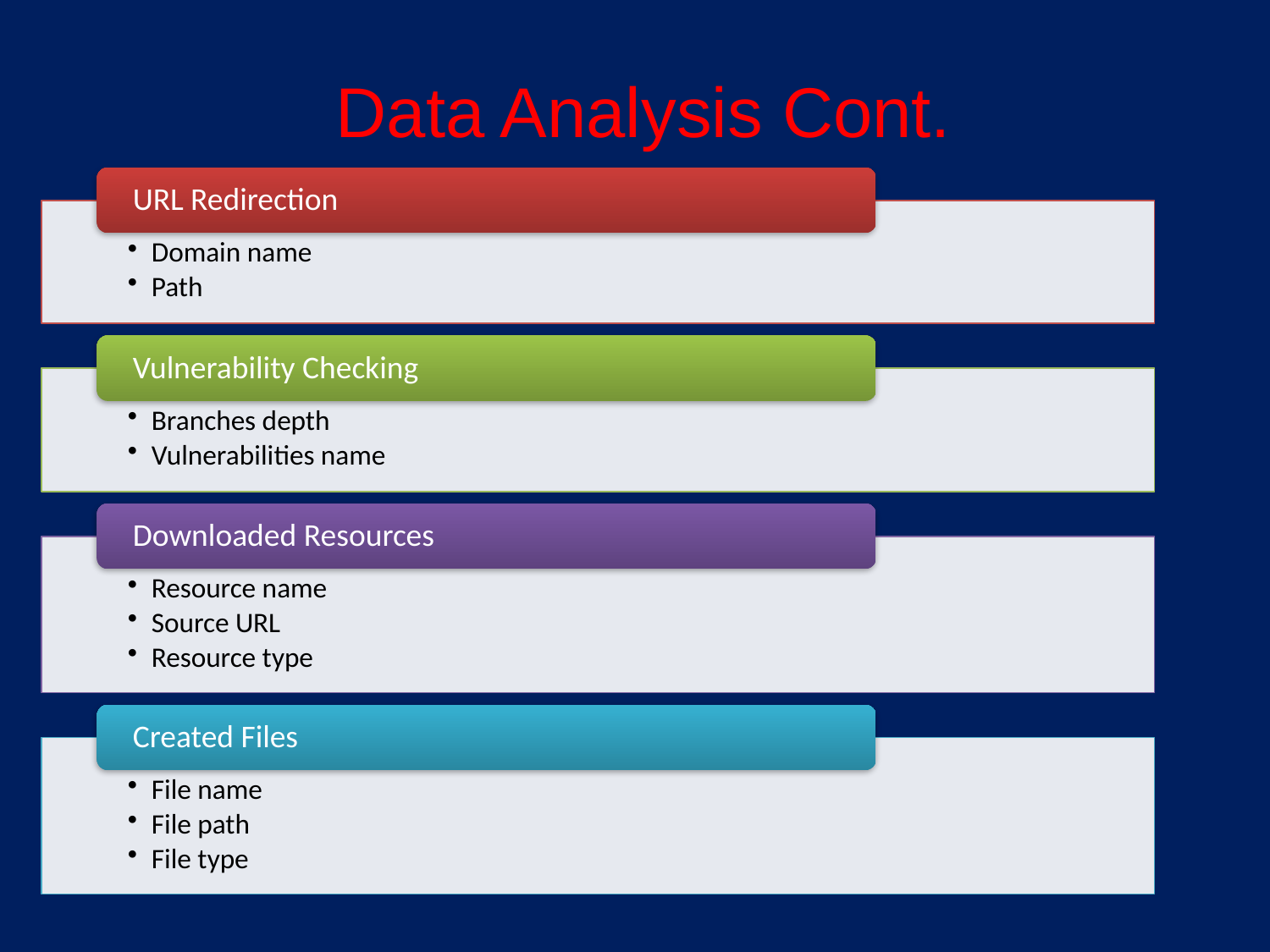

Data Analysis Cont.
Domain name
Path
URL Redirection
Branches depth
Vulnerabilities name
Vulnerability Checking
Resource name
Source URL
Resource type
Downloaded Resources
File name
File path
File type
Created Files